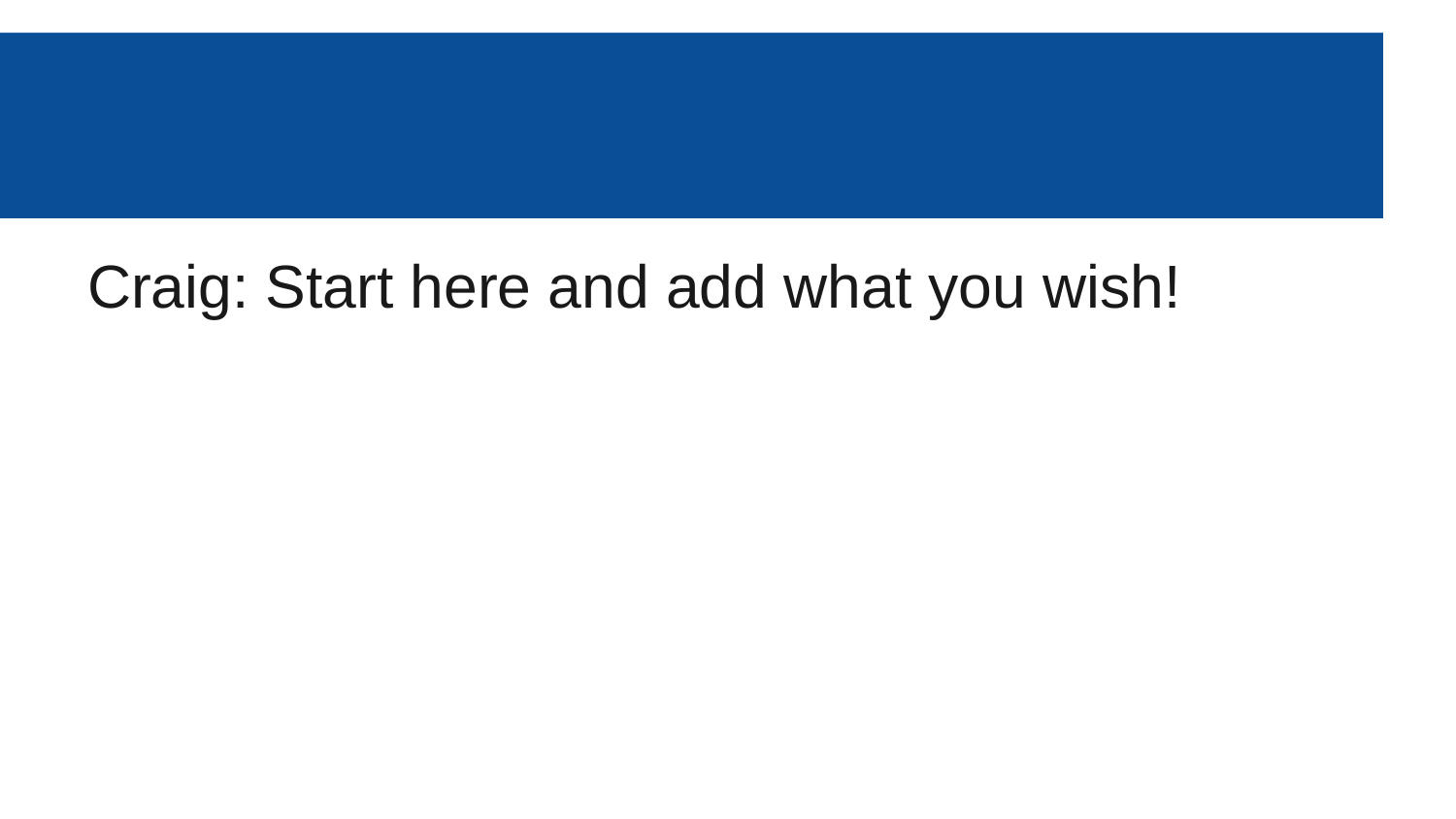

#
Craig: Start here and add what you wish!